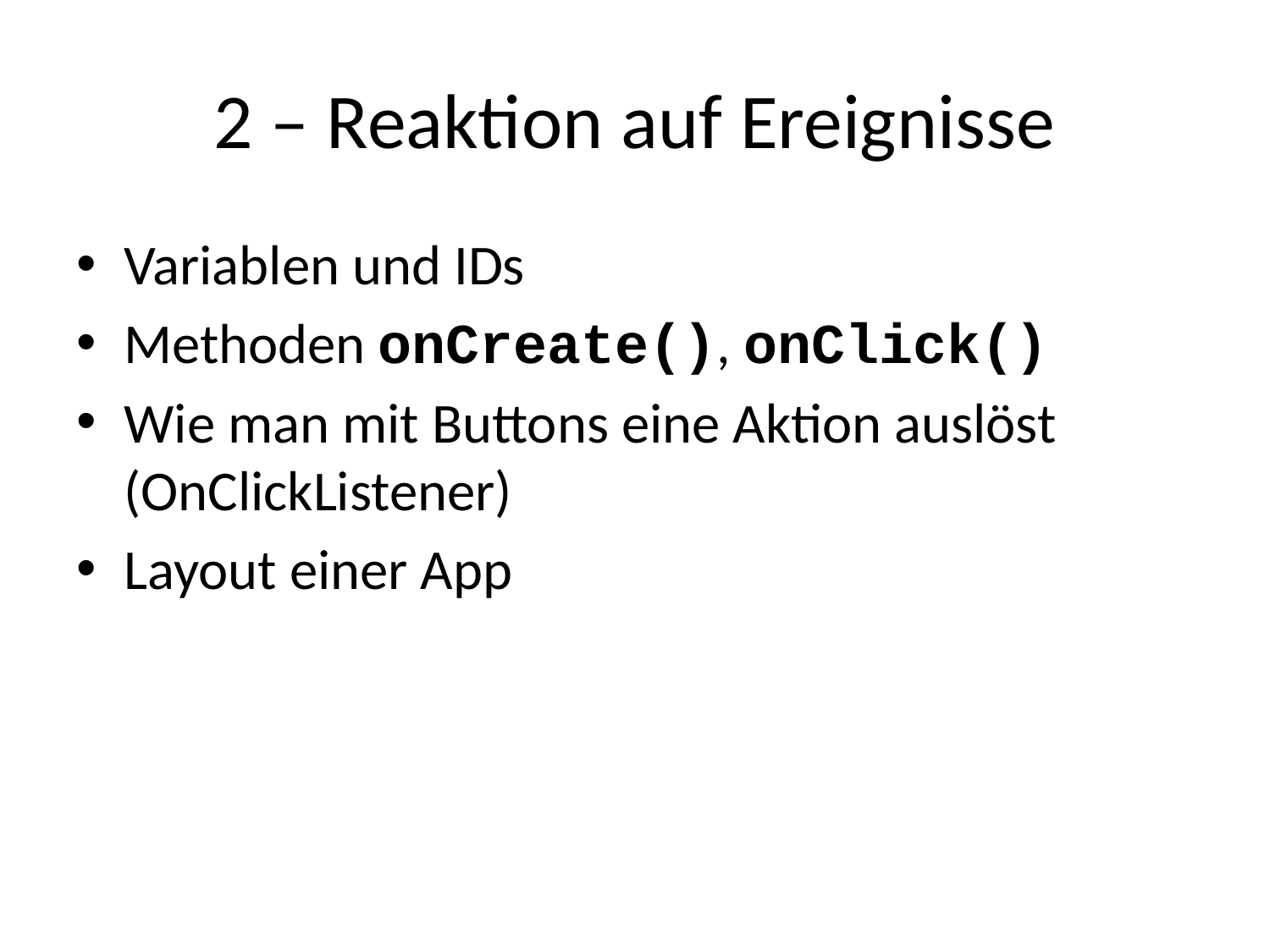

# 2 – Reaktion auf Ereignisse
Variablen und IDs
Methoden onCreate(), onClick()
Wie man mit Buttons eine Aktion auslöst (OnClickListener)
Layout einer App